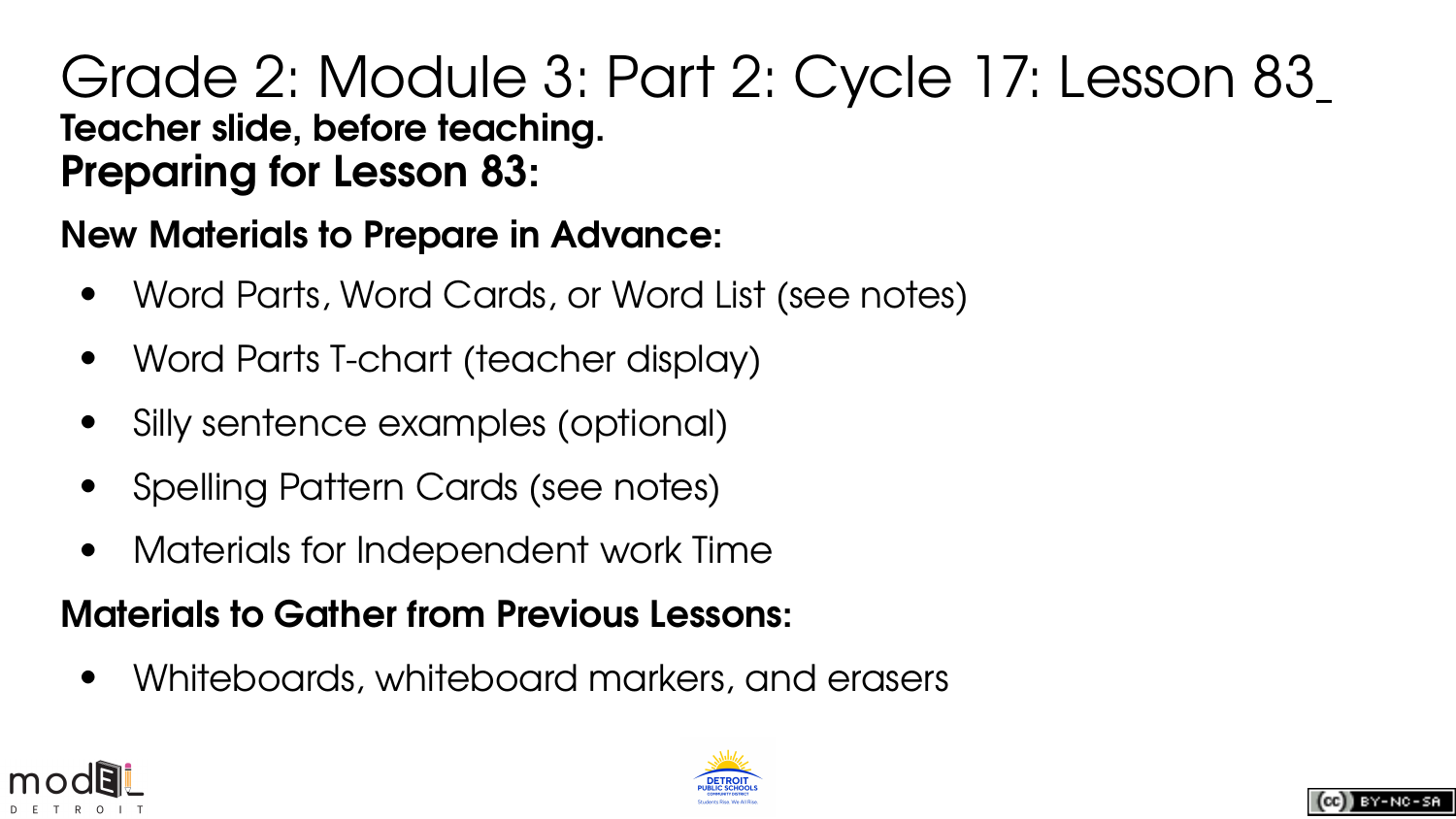

# Grade 2: Module 3: Part 2: Cycle 17: Lesson 83
Teacher slide, before teaching.
Preparing for Lesson 83:
New Materials to Prepare in Advance:
Word Parts, Word Cards, or Word List (see notes)
Word Parts T-chart (teacher display)
Silly sentence examples (optional)
Spelling Pattern Cards (see notes)
Materials for Independent work Time
Materials to Gather from Previous Lessons:
Whiteboards, whiteboard markers, and erasers